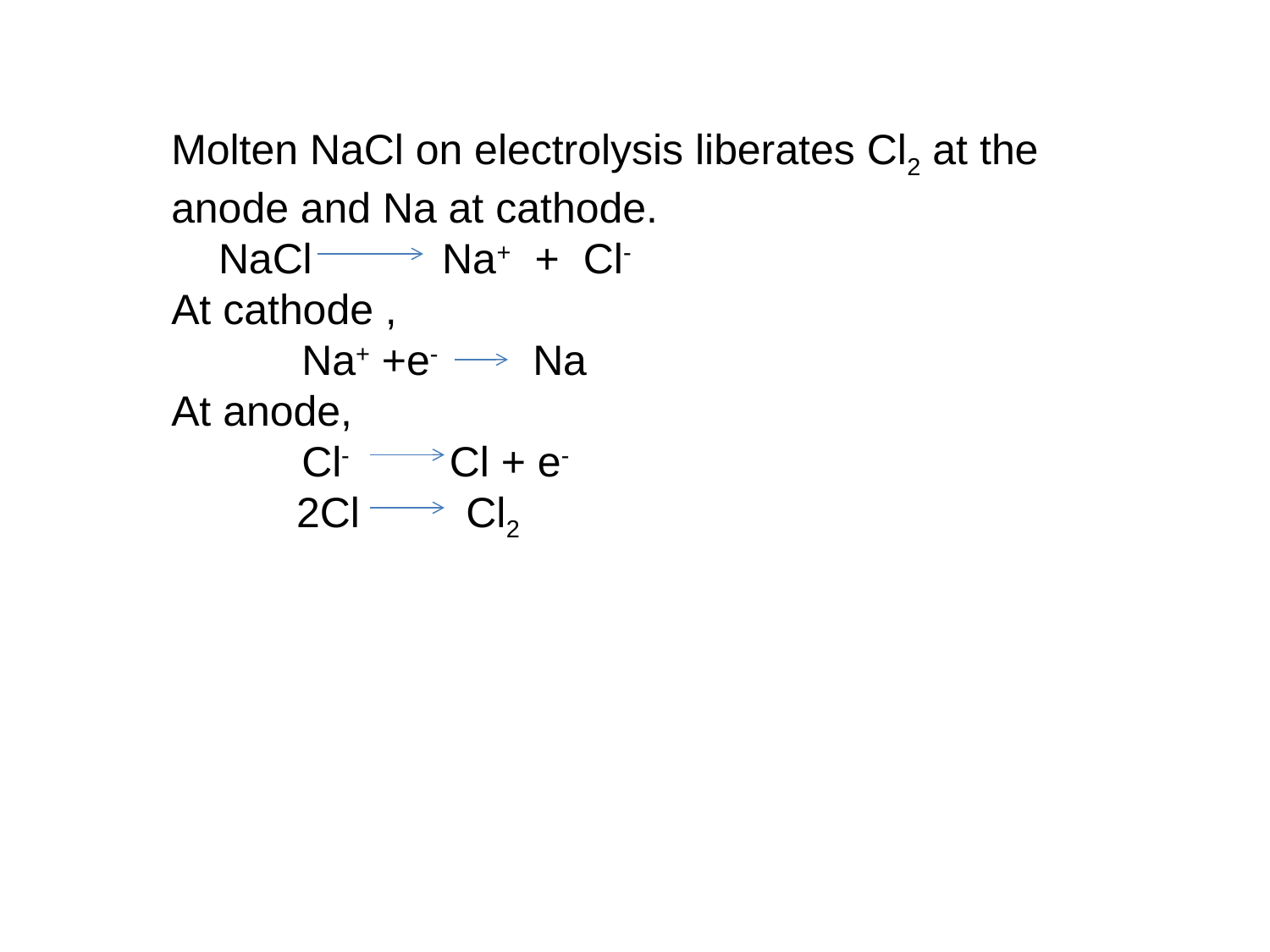

Molten NaCl on electrolysis liberates Cl2 at the anode and Na at cathode.
    NaCl           Na+  +  Cl-
At cathode ,
           Na+ +e-        Na
At anode,
           Cl-              Cl + e-
           2Cl         Cl2